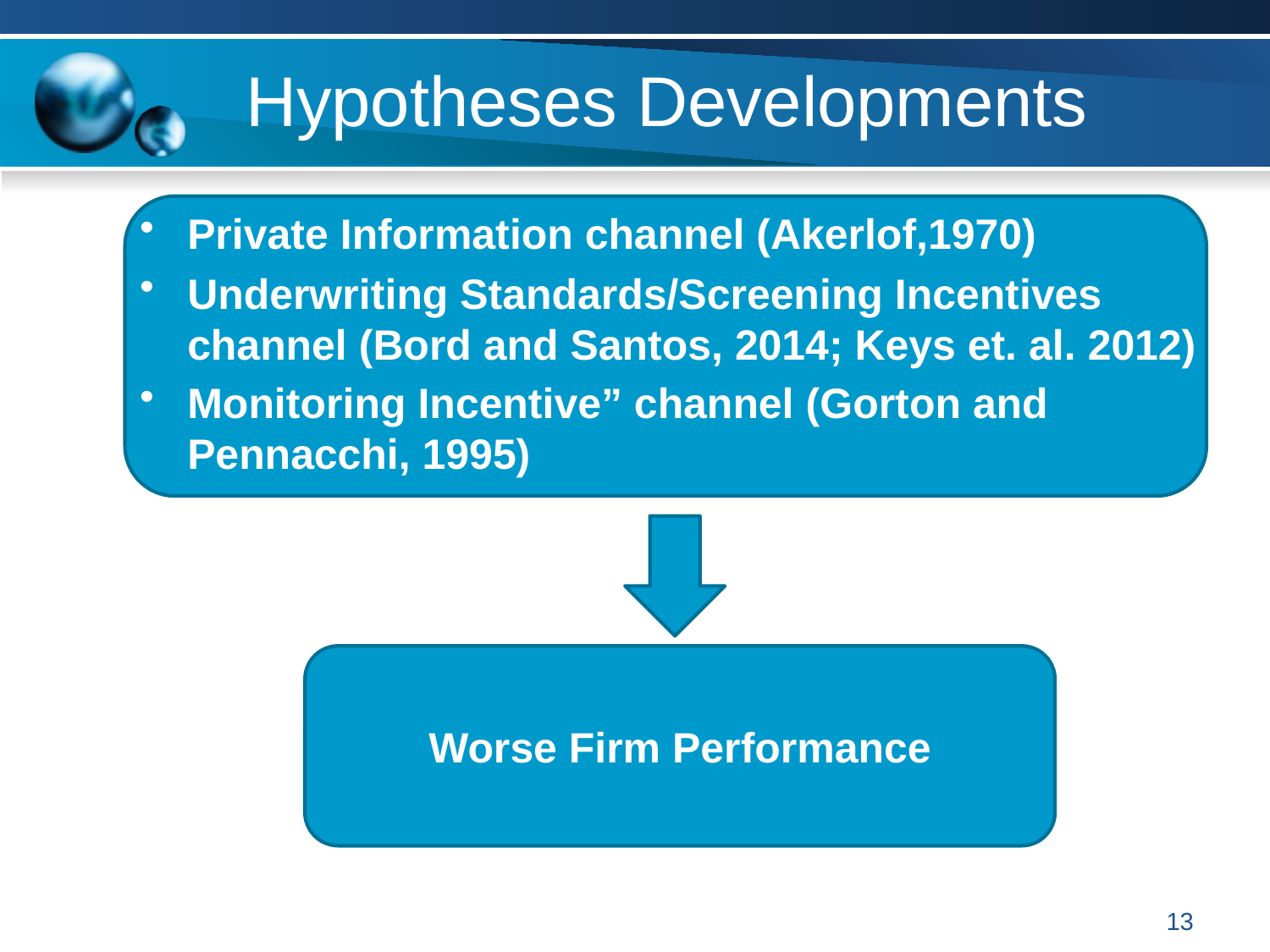

# Hypotheses Developments

Private Information channel (Akerlof,1970)
Underwriting Standards/Screening Incentives channel (Bord and Santos, 2014; Keys et. al. 2012)
Monitoring Incentive” channel (Gorton and Pennacchi, 1995)

Worse Firm Performance
13